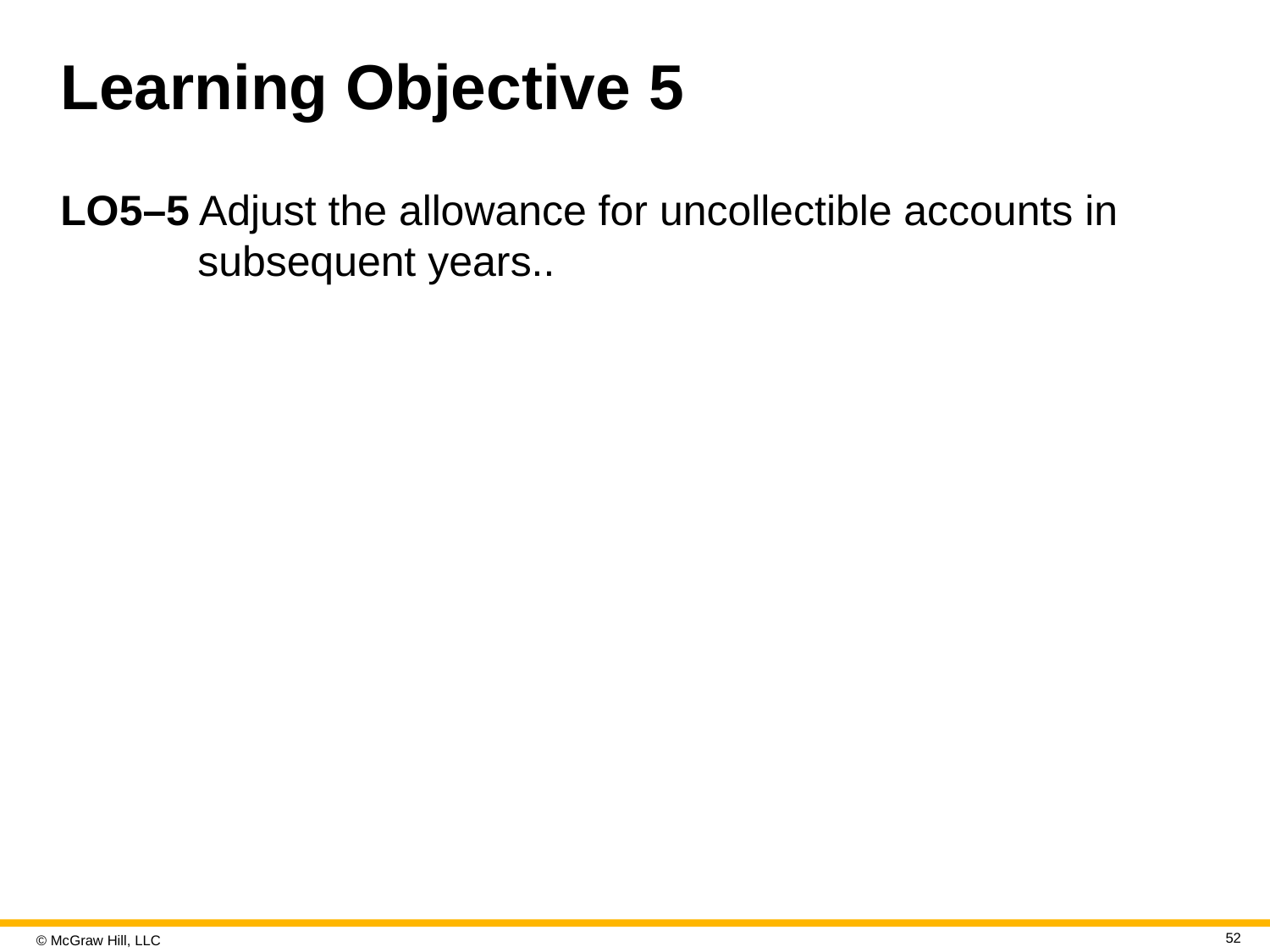

# Learning Objective 5
LO5–5 Adjust the allowance for uncollectible accounts in subsequent years..
52